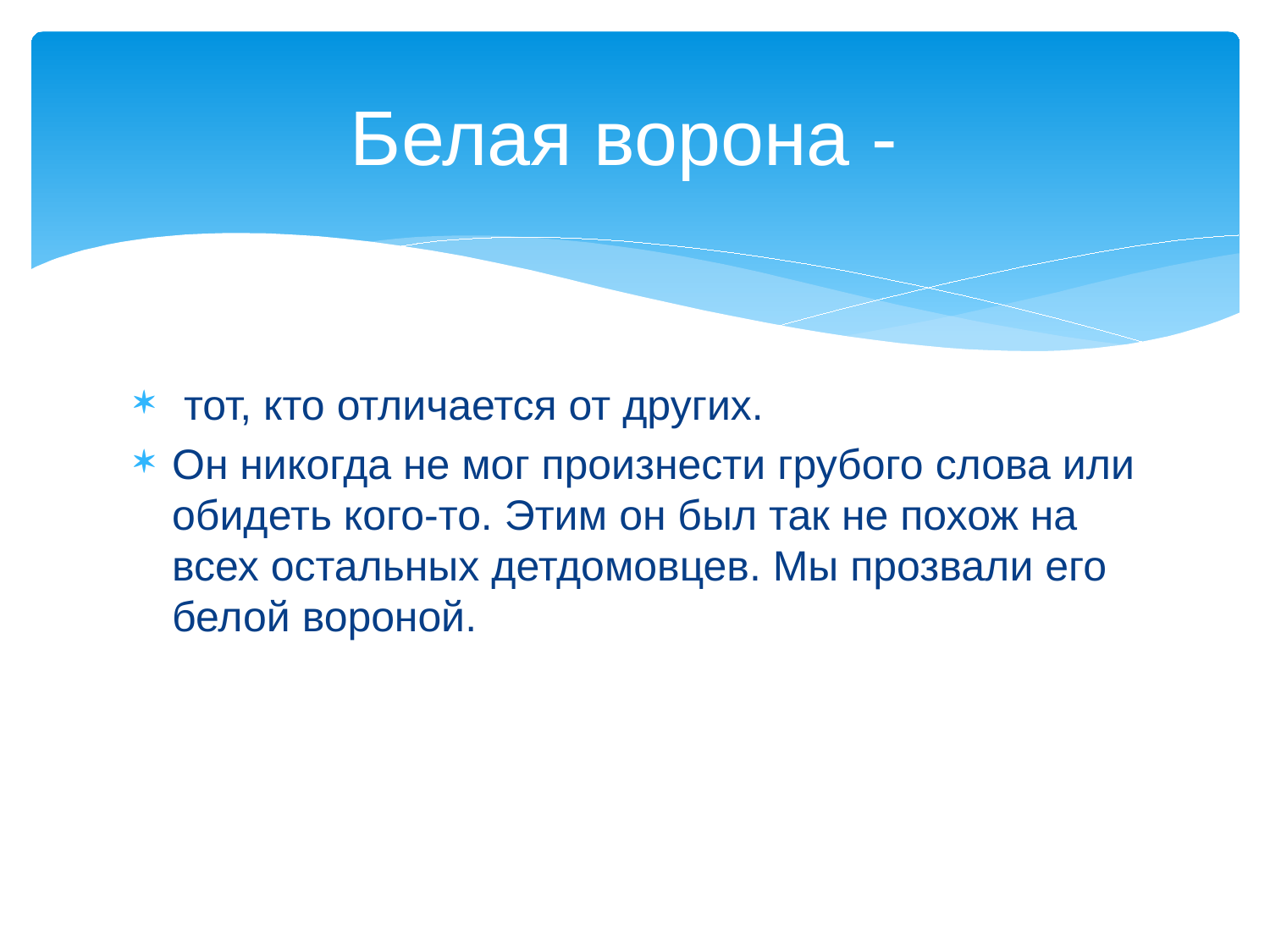

# Белая ворона -
 тот, кто отличается от других.
Он никогда не мог произнести грубого слова или обидеть кого-то. Этим он был так не похож на всех остальных детдомовцев. Мы прозвали его белой вороной.